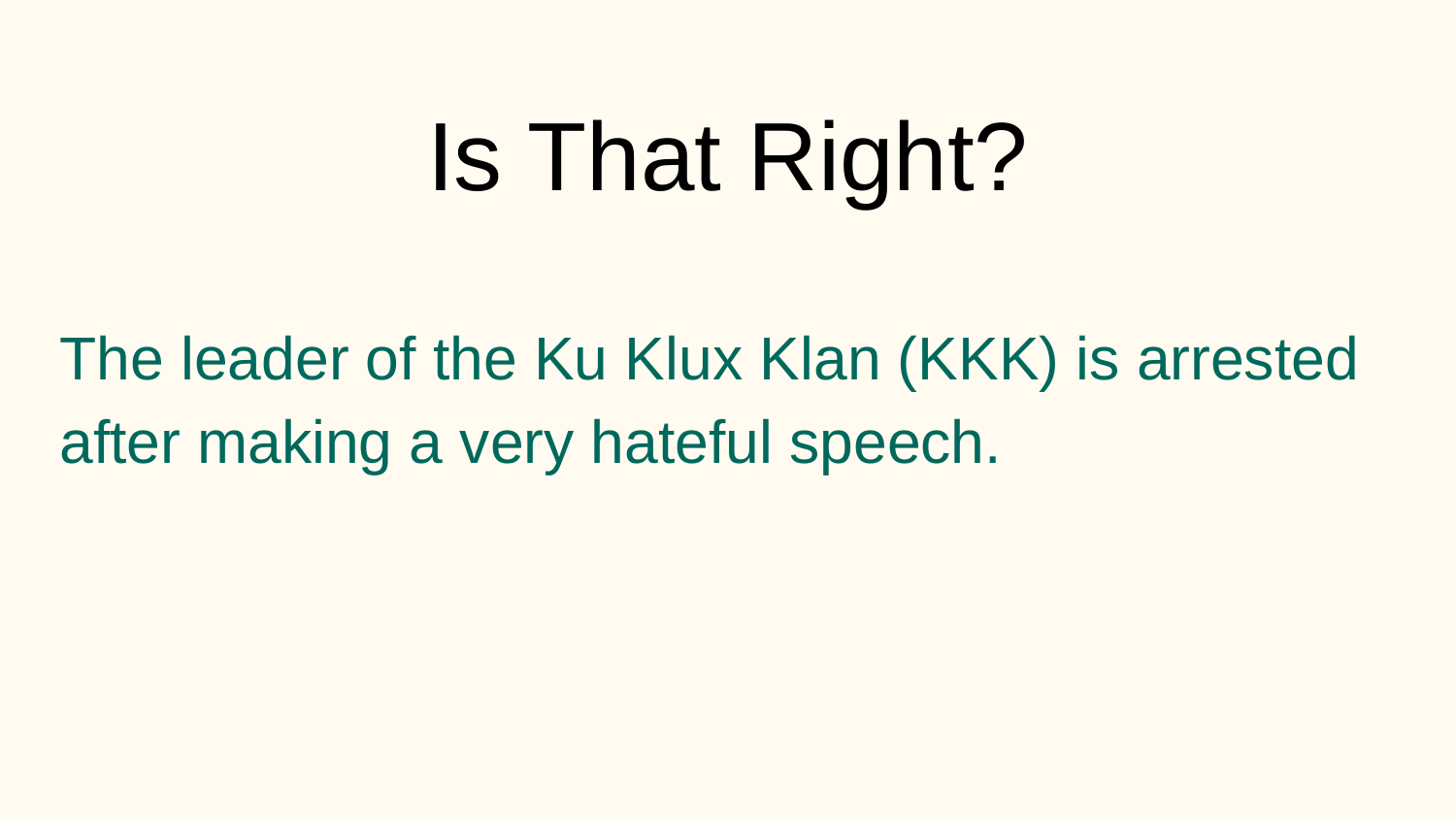

# Is That Right?
The leader of the Ku Klux Klan (KKK) is arrested after making a very hateful speech.